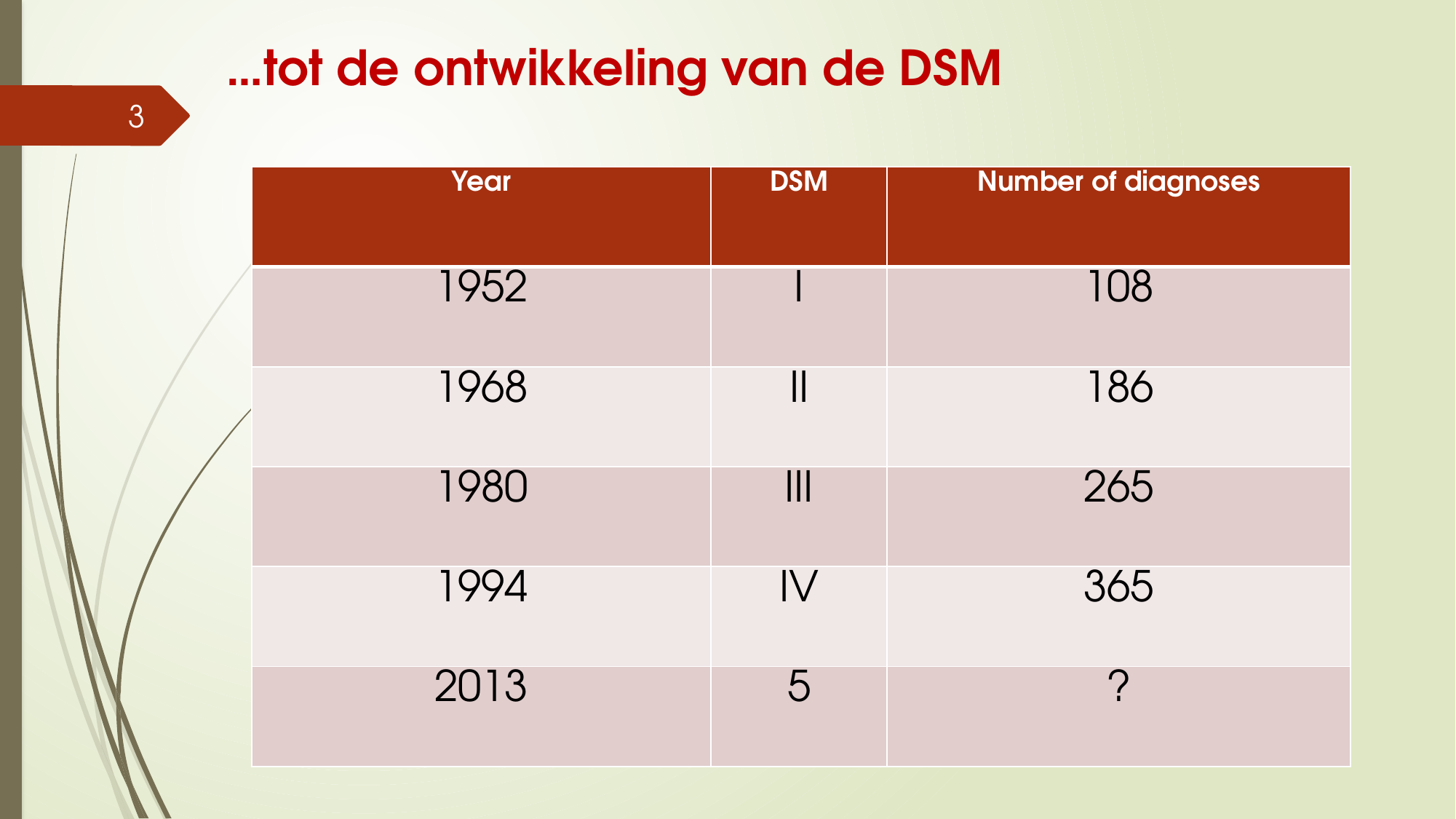

# …tot de ontwikkeling van de DSM
3
| Year | DSM | Number of diagnoses |
| --- | --- | --- |
| 1952 | I | 108 |
| 1968 | II | 186 |
| 1980 | III | 265 |
| 1994 | IV | 365 |
| 2013 | 5 | ? |